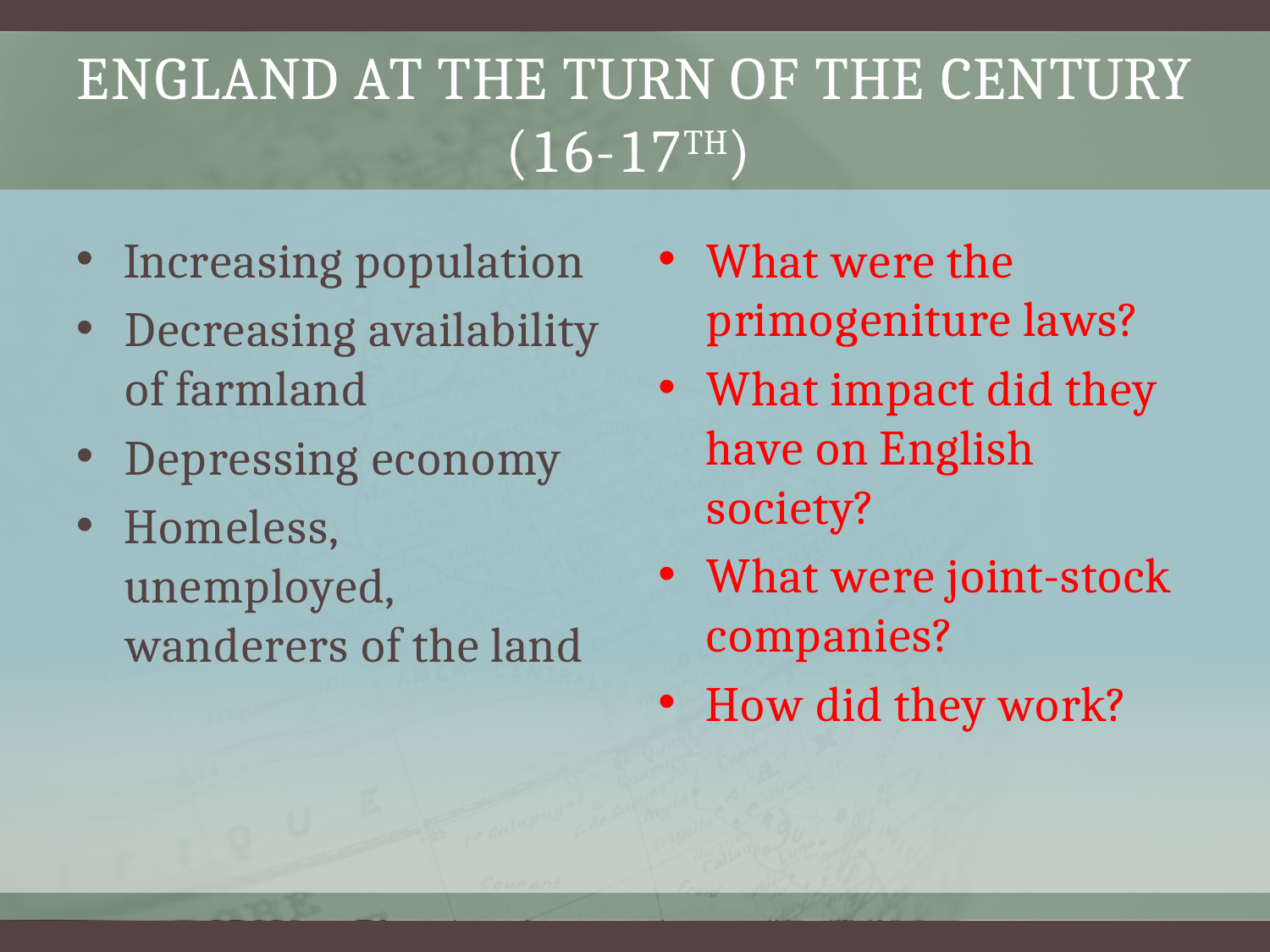

# England at the turn of the century (16-17th)
Increasing population
Decreasing availability of farmland
Depressing economy
Homeless, unemployed, wanderers of the land
What were the primogeniture laws?
What impact did they have on English society?
What were joint-stock companies?
How did they work?